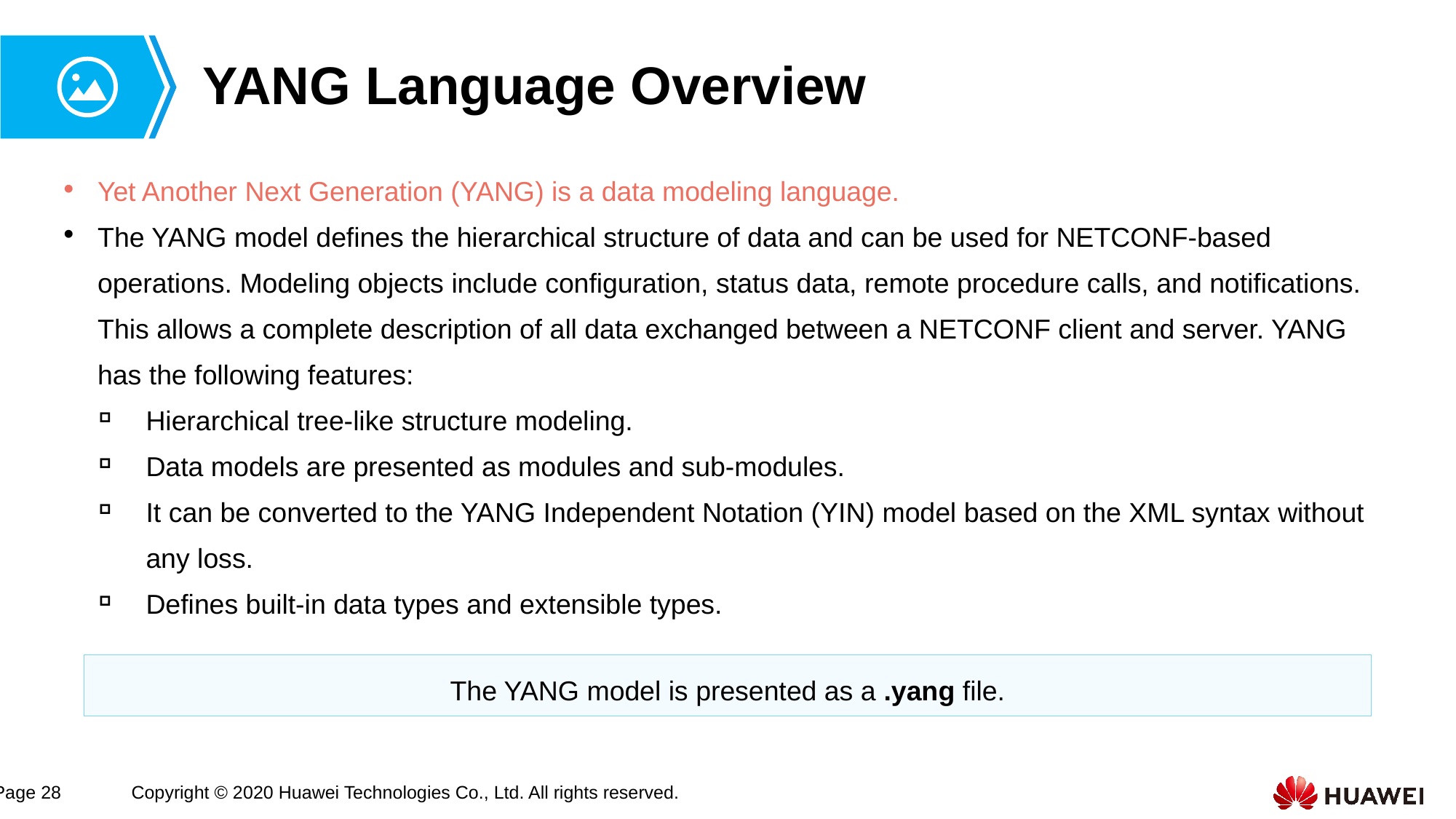

# YANG Language Overview
Yet Another Next Generation (YANG) is a data modeling language.
The YANG model defines the hierarchical structure of data and can be used for NETCONF-based operations. Modeling objects include configuration, status data, remote procedure calls, and notifications. This allows a complete description of all data exchanged between a NETCONF client and server. YANG has the following features:
Hierarchical tree-like structure modeling.
Data models are presented as modules and sub-modules.
It can be converted to the YANG Independent Notation (YIN) model based on the XML syntax without any loss.
Defines built-in data types and extensible types.

The YANG model is presented as a .yang file.